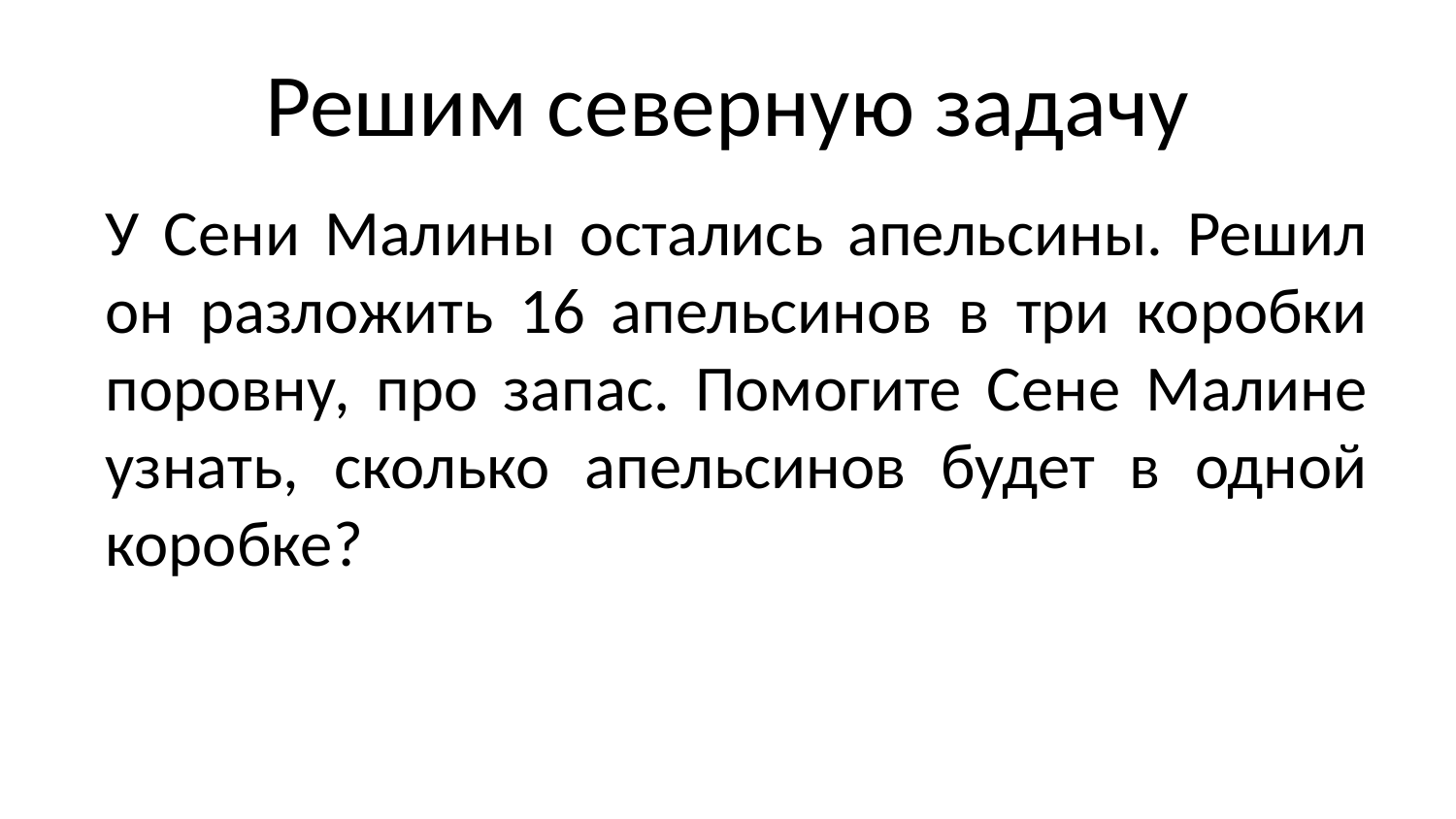

# Решим северную задачу
У Сени Малины остались апельсины. Решил он разложить 16 апельсинов в три коробки поровну, про запас. Помогите Сене Малине узнать, сколько апельсинов будет в одной коробке?